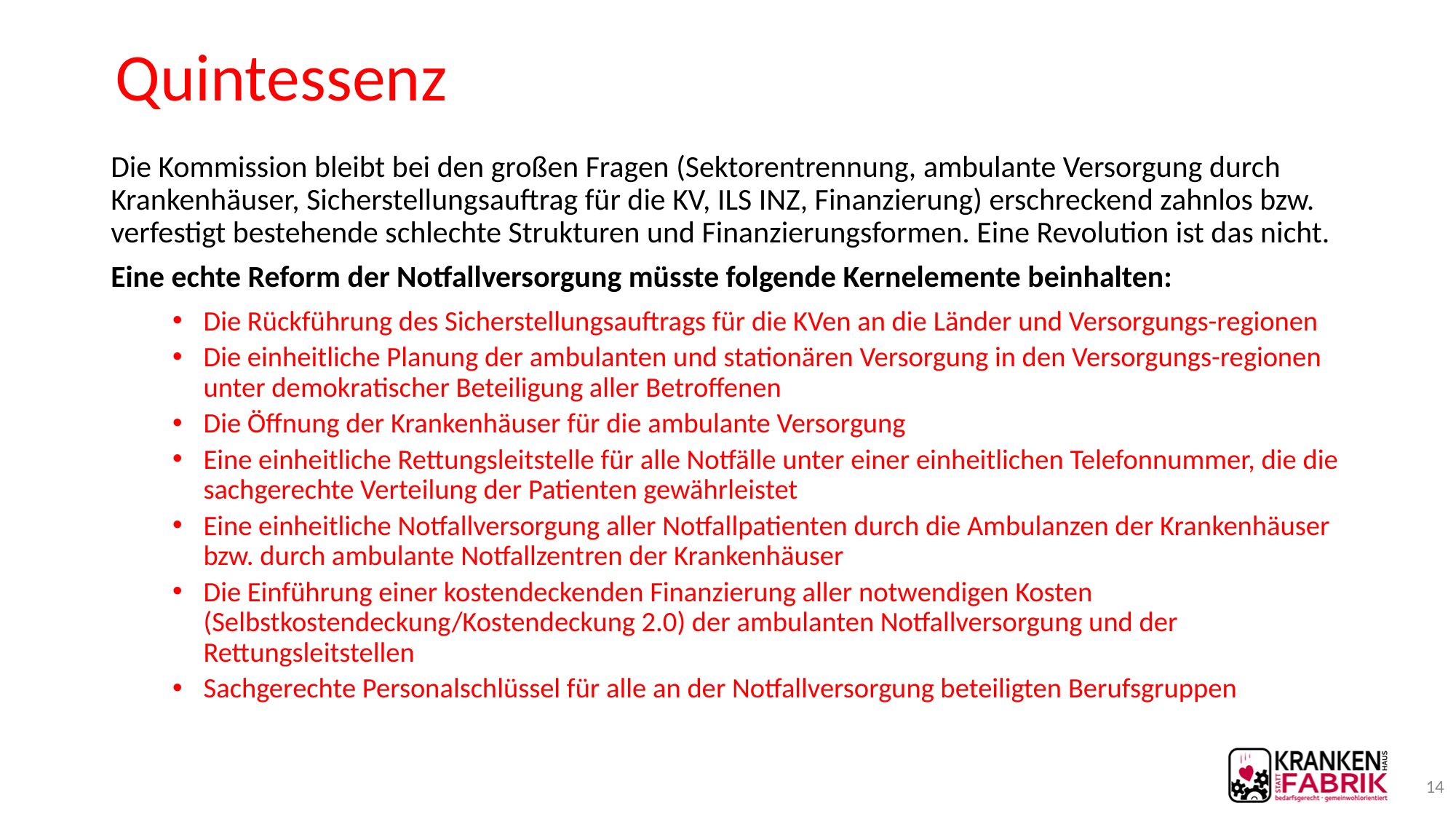

# Quintessenz
Die Kommission bleibt bei den großen Fragen (Sektorentrennung, ambulante Versorgung durch Krankenhäuser, Sicherstellungsauftrag für die KV, ILS INZ, Finanzierung) erschreckend zahnlos bzw. verfestigt bestehende schlechte Strukturen und Finanzierungsformen. Eine Revolution ist das nicht.
Eine echte Reform der Notfallversorgung müsste folgende Kernelemente beinhalten:
Die Rückführung des Sicherstellungsauftrags für die KVen an die Länder und Versorgungs-regionen
Die einheitliche Planung der ambulanten und stationären Versorgung in den Versorgungs-regionen unter demokratischer Beteiligung aller Betroffenen
Die Öffnung der Krankenhäuser für die ambulante Versorgung
Eine einheitliche Rettungsleitstelle für alle Notfälle unter einer einheitlichen Telefonnummer, die die sachgerechte Verteilung der Patienten gewährleistet
Eine einheitliche Notfallversorgung aller Notfallpatienten durch die Ambulanzen der Krankenhäuser bzw. durch ambulante Notfallzentren der Krankenhäuser
Die Einführung einer kostendeckenden Finanzierung aller notwendigen Kosten (Selbstkostendeckung/Kostendeckung 2.0) der ambulanten Notfallversorgung und der Rettungsleitstellen
Sachgerechte Personalschlüssel für alle an der Notfallversorgung beteiligten Berufsgruppen
14